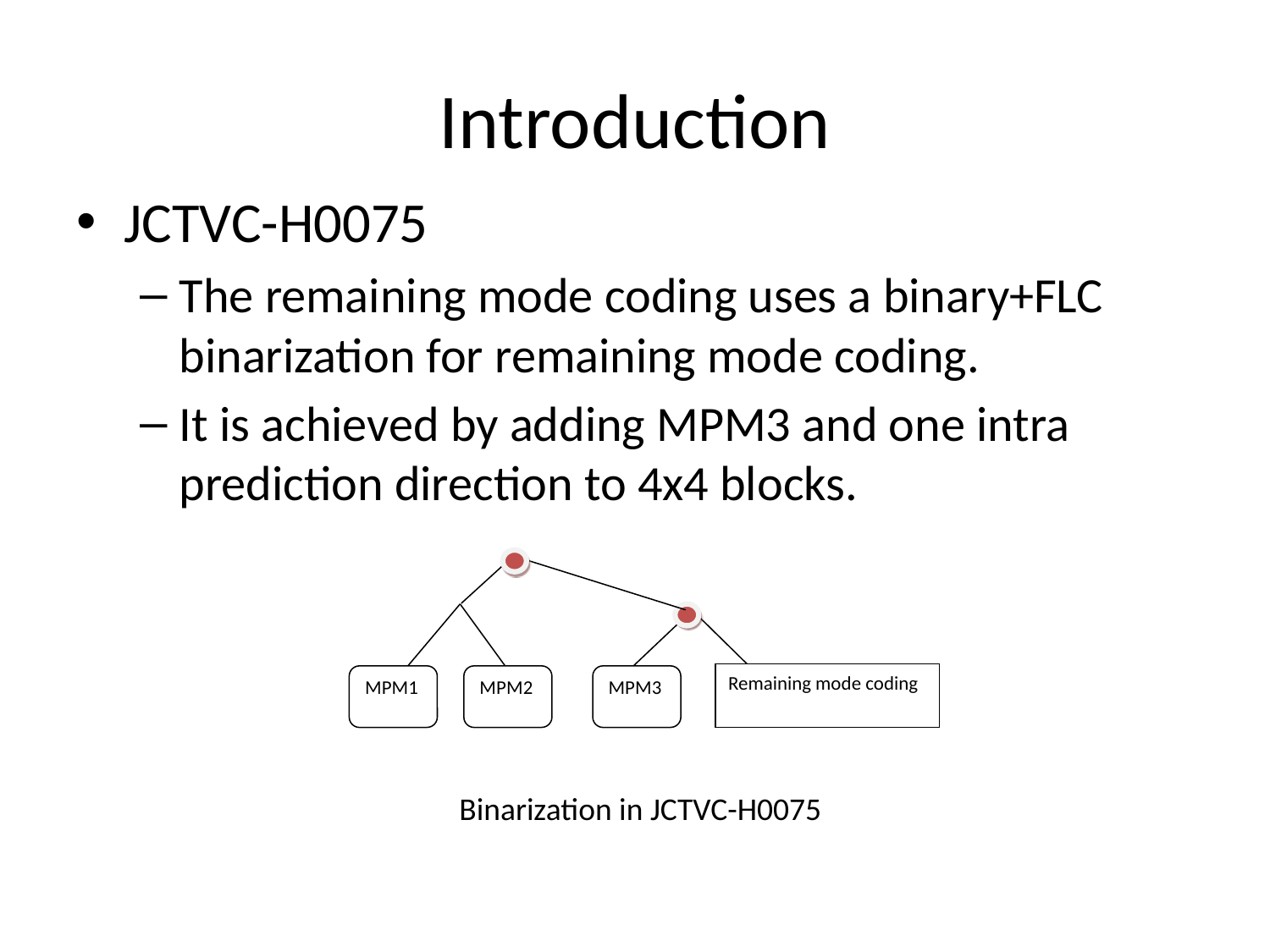

# Introduction
JCTVC-H0075
The remaining mode coding uses a binary+FLC binarization for remaining mode coding.
It is achieved by adding MPM3 and one intra prediction direction to 4x4 blocks.

Remaining mode coding

MPM1
MPM2
MPM3
Binarization in JCTVC-H0075